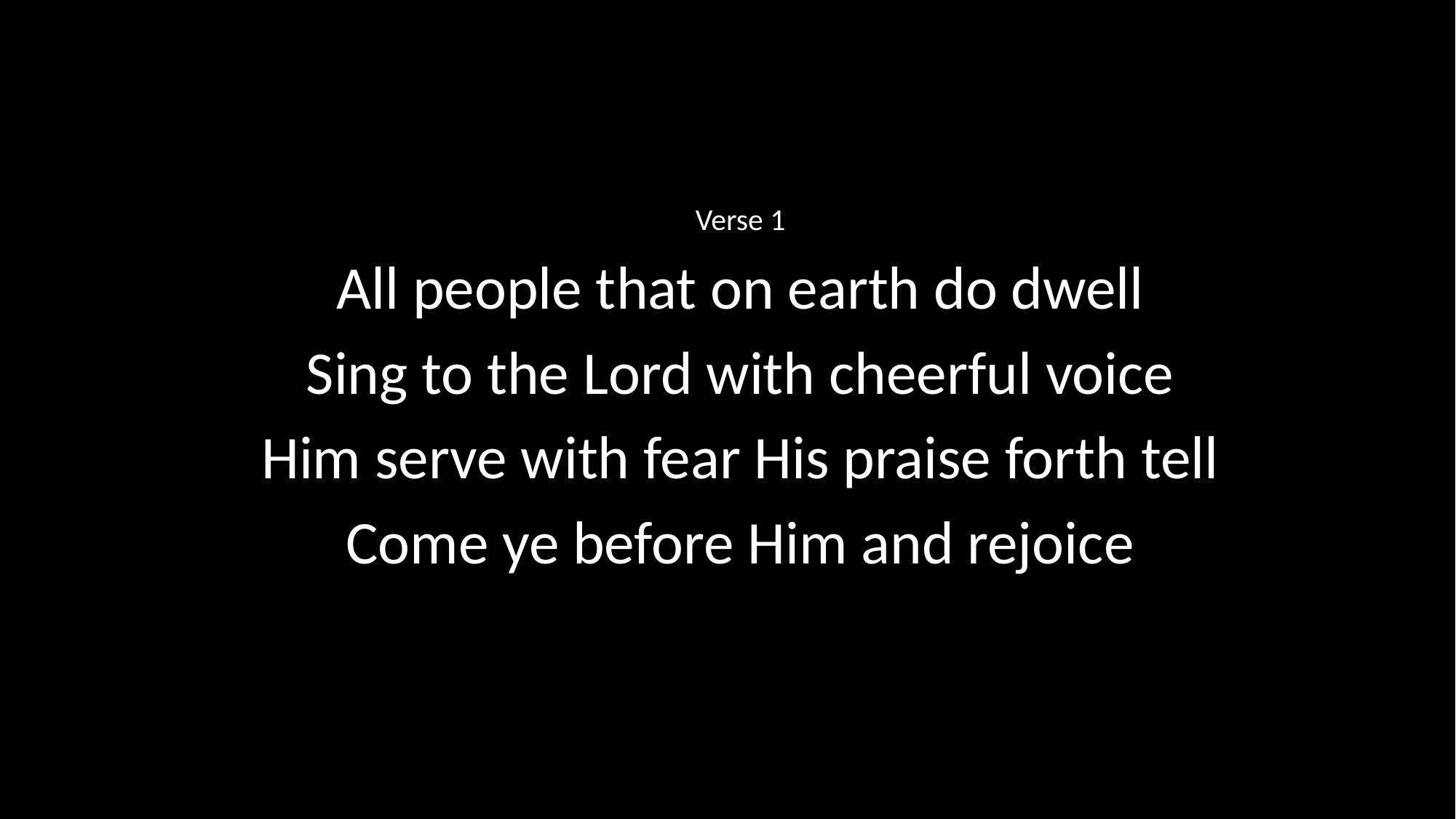

Verse 1
All people that on earth do dwell
Sing to the Lord with cheerful voice
Him serve with fear His praise forth tell
Come ye before Him and rejoice